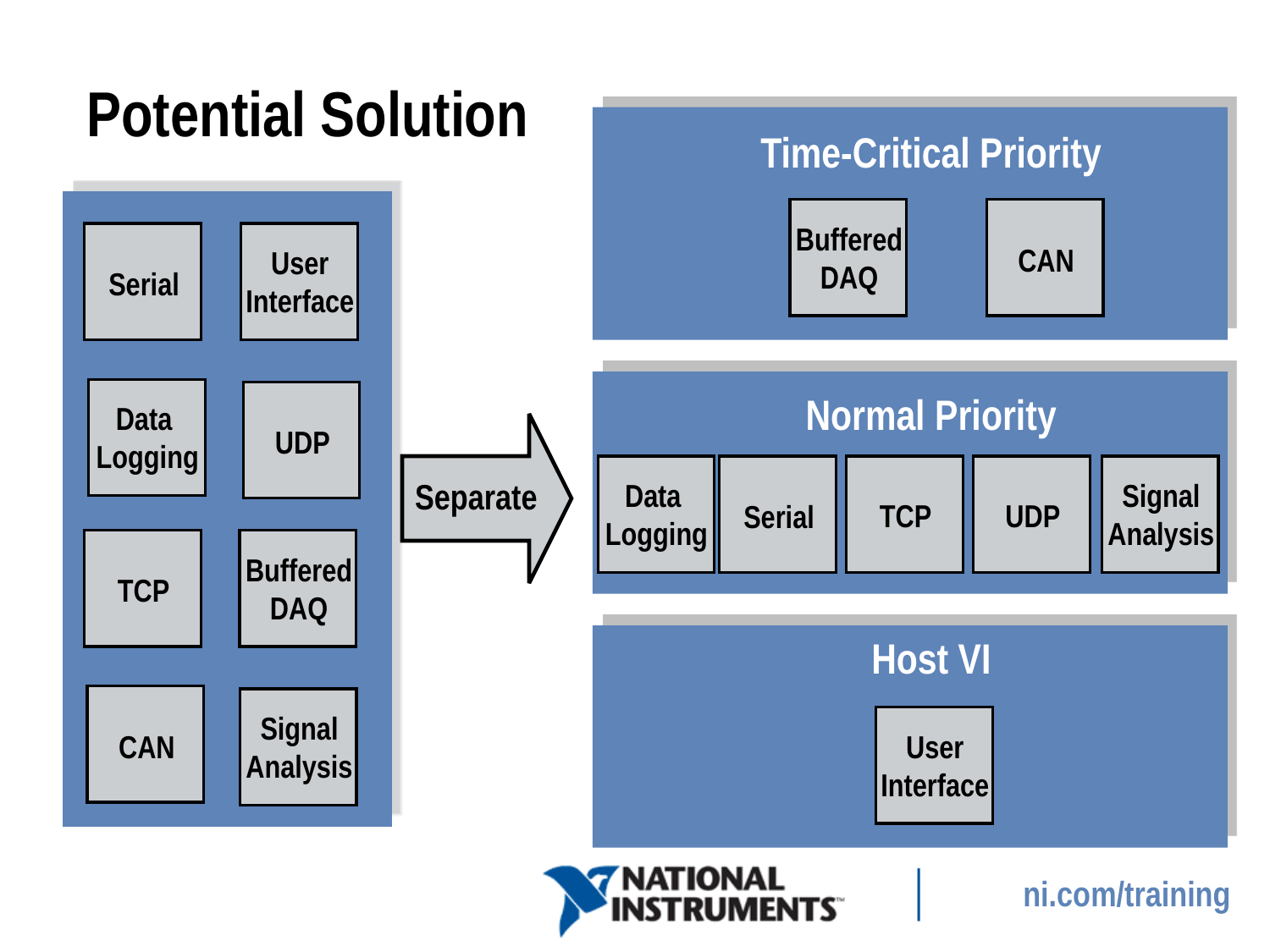

# Potential Solution

Time-Critical Priority

Buffered
DAQ

CAN
User
Interface
Serial

Normal Priority
Data
Logging

UDP

Separate
Data
Logging
Signal
Analysis
TCP
UDP
Serial

Buffered
DAQ
TCP

Host VI

Signal
Analysis

CAN
User
Interface